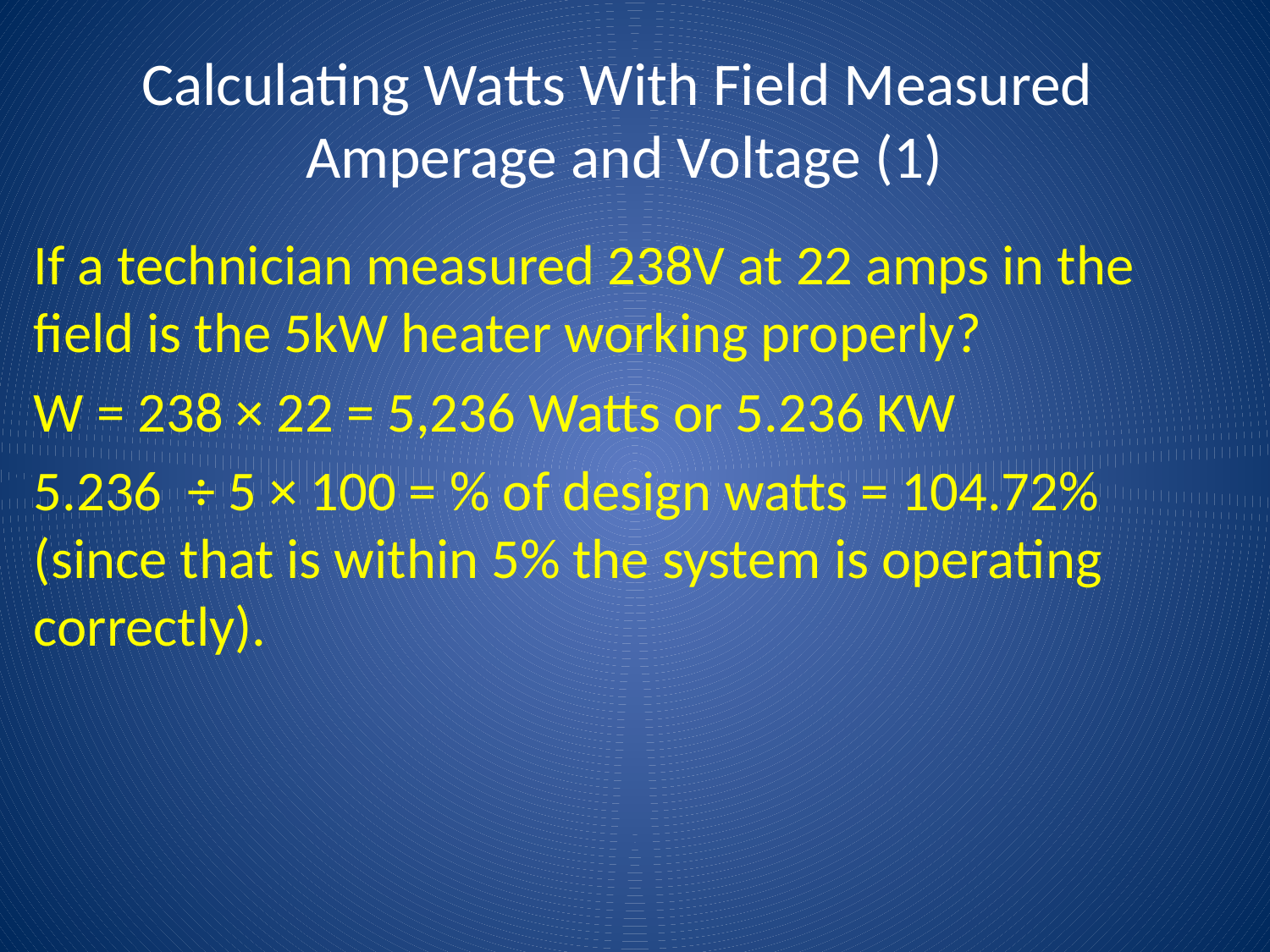

# Calculating Watts With Field Measured  Amperage and Voltage (1)
If a technician measured 238V at 22 amps in the field is the 5kW heater working properly?
W = 238 × 22 = 5,236 Watts or 5.236 KW
5.236  ÷ 5 × 100 = % of design watts = 104.72%  (since that is within 5% the system is operating correctly).